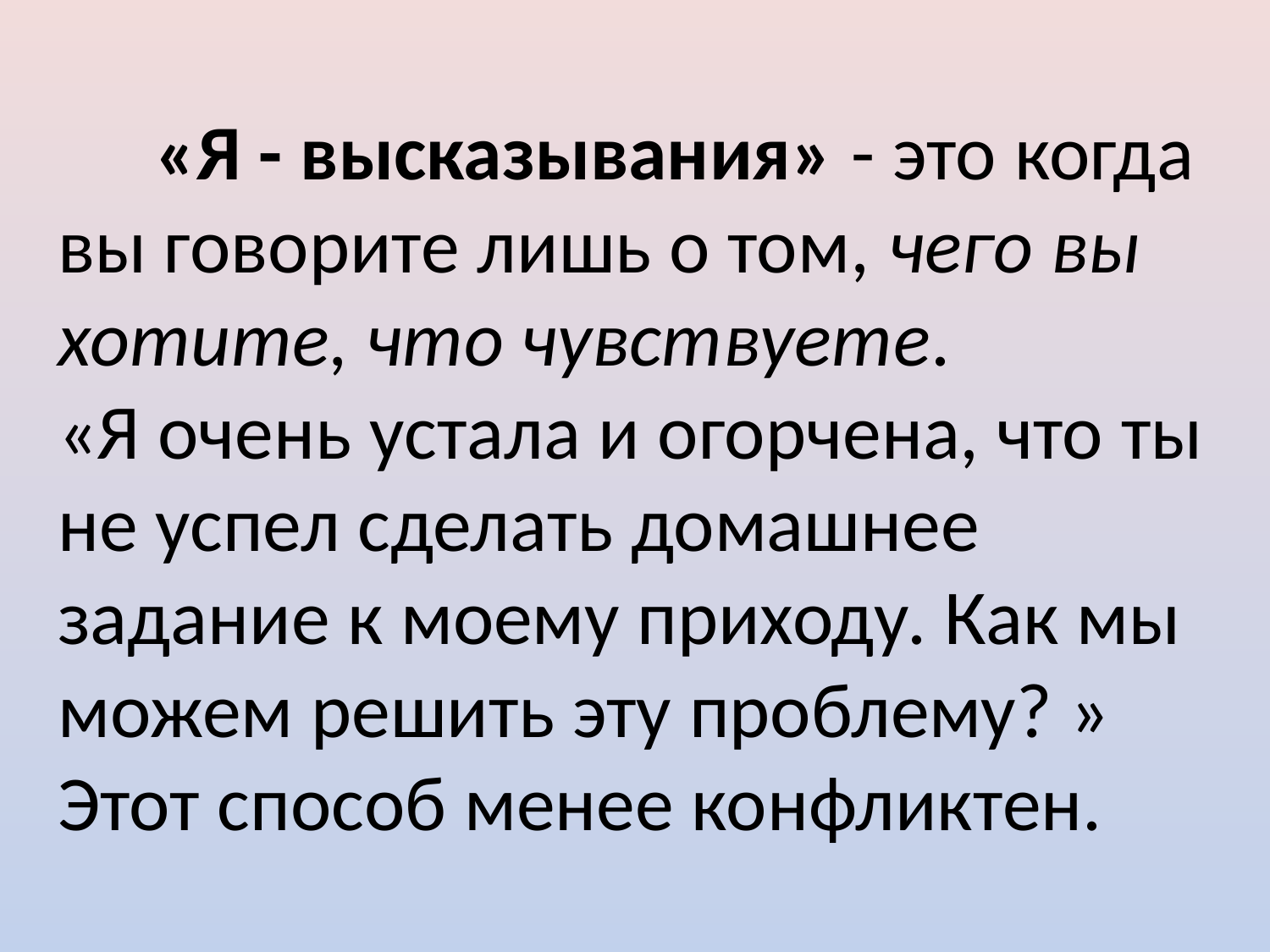

«Я - высказывания» - это когда вы говорите лишь о том, чего вы хотите, что чувствуете.
«Я очень устала и огорчена, что ты не успел сделать домашнее задание к моему приходу. Как мы можем решить эту проблему? »
Этот способ менее конфликтен.